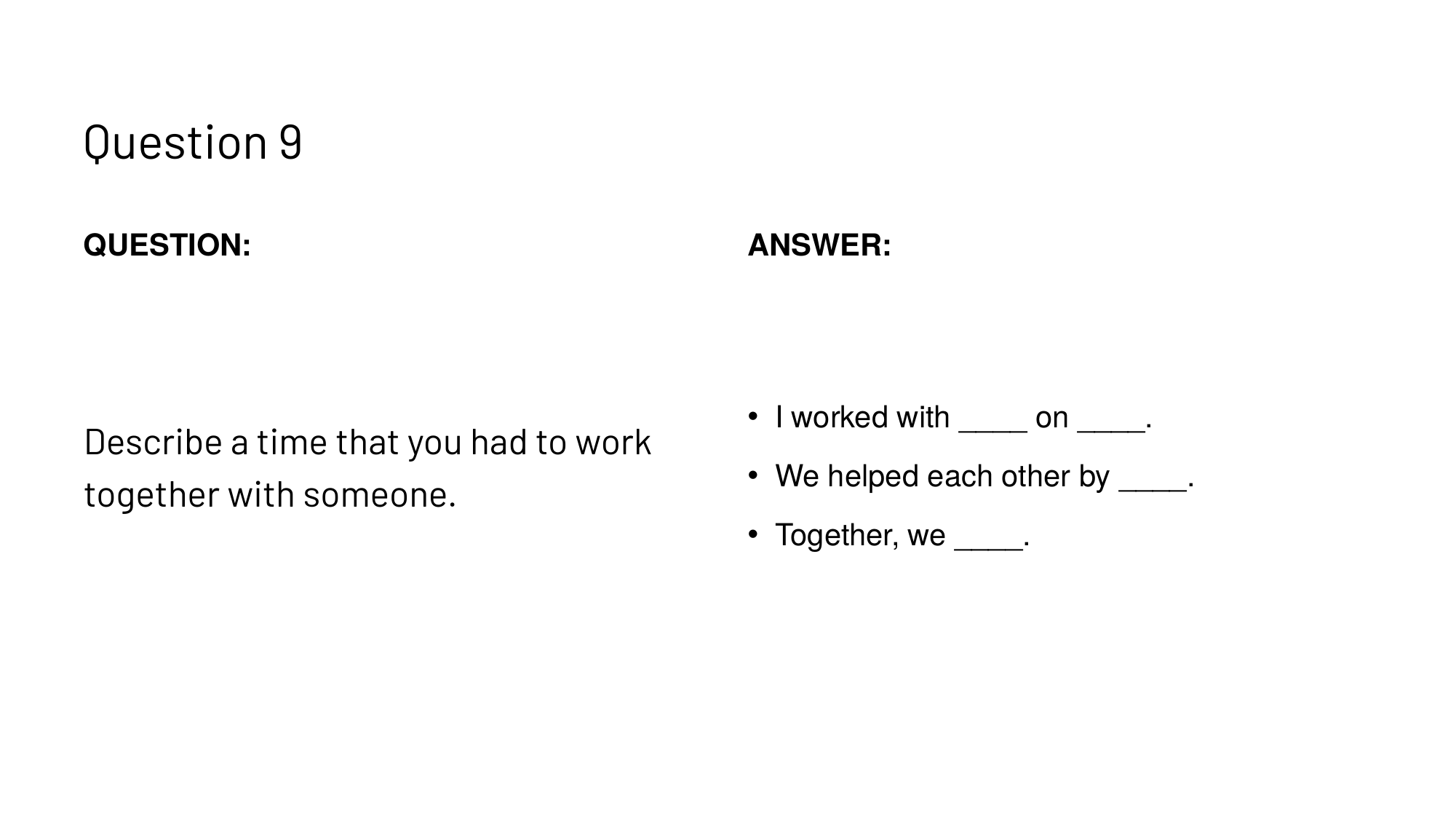

# Question 9
Question:
Answer:
I worked with ____ on ____.
We helped each other by ____.
Together, we ____.
Describe a time that you had to work together with someone.